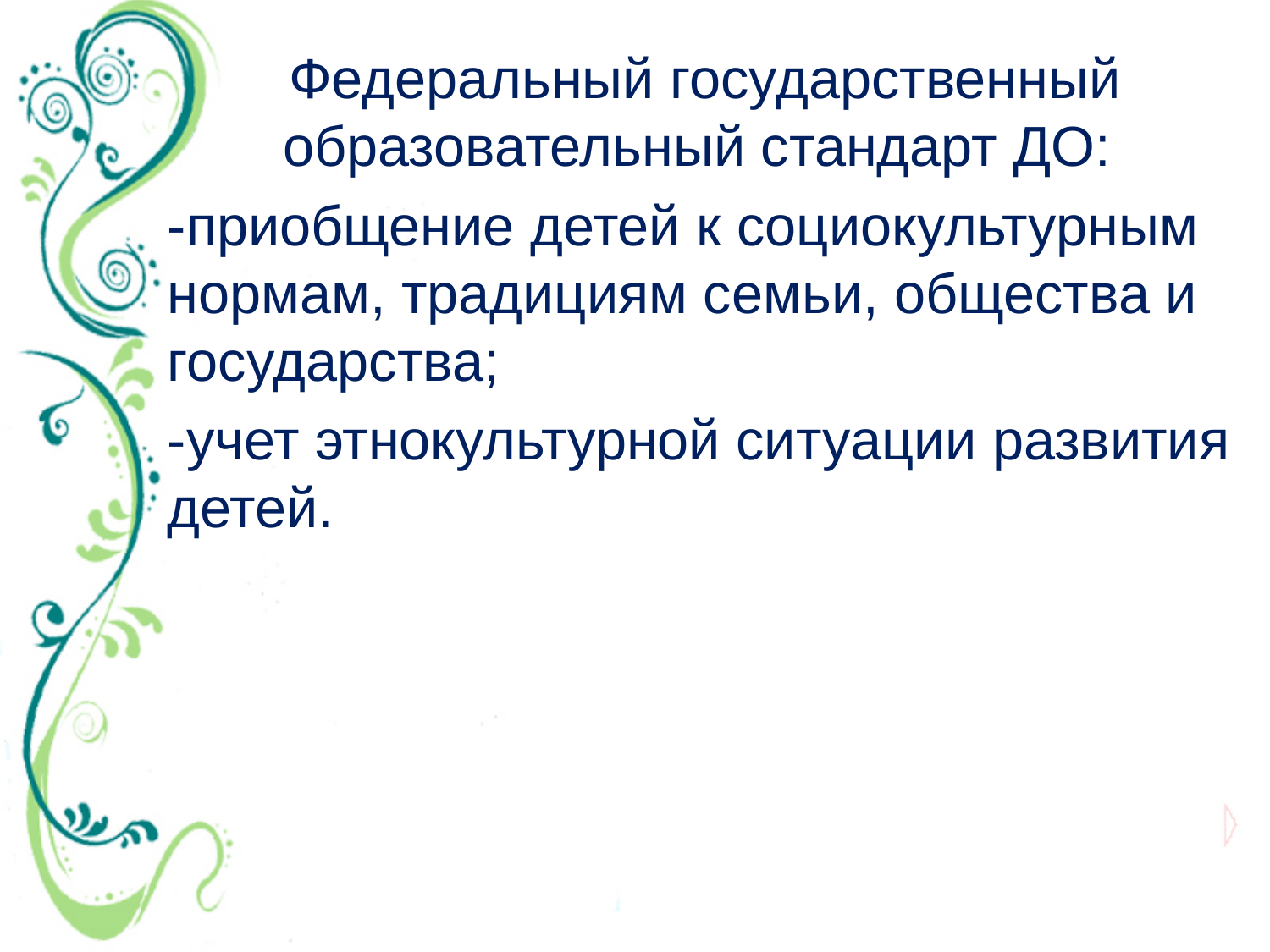

Федеральный государственный образовательный стандарт ДО:
-приобщение детей к социокультурным нормам, традициям семьи, общества и государства;
-учет этнокультурной ситуации развития детей.